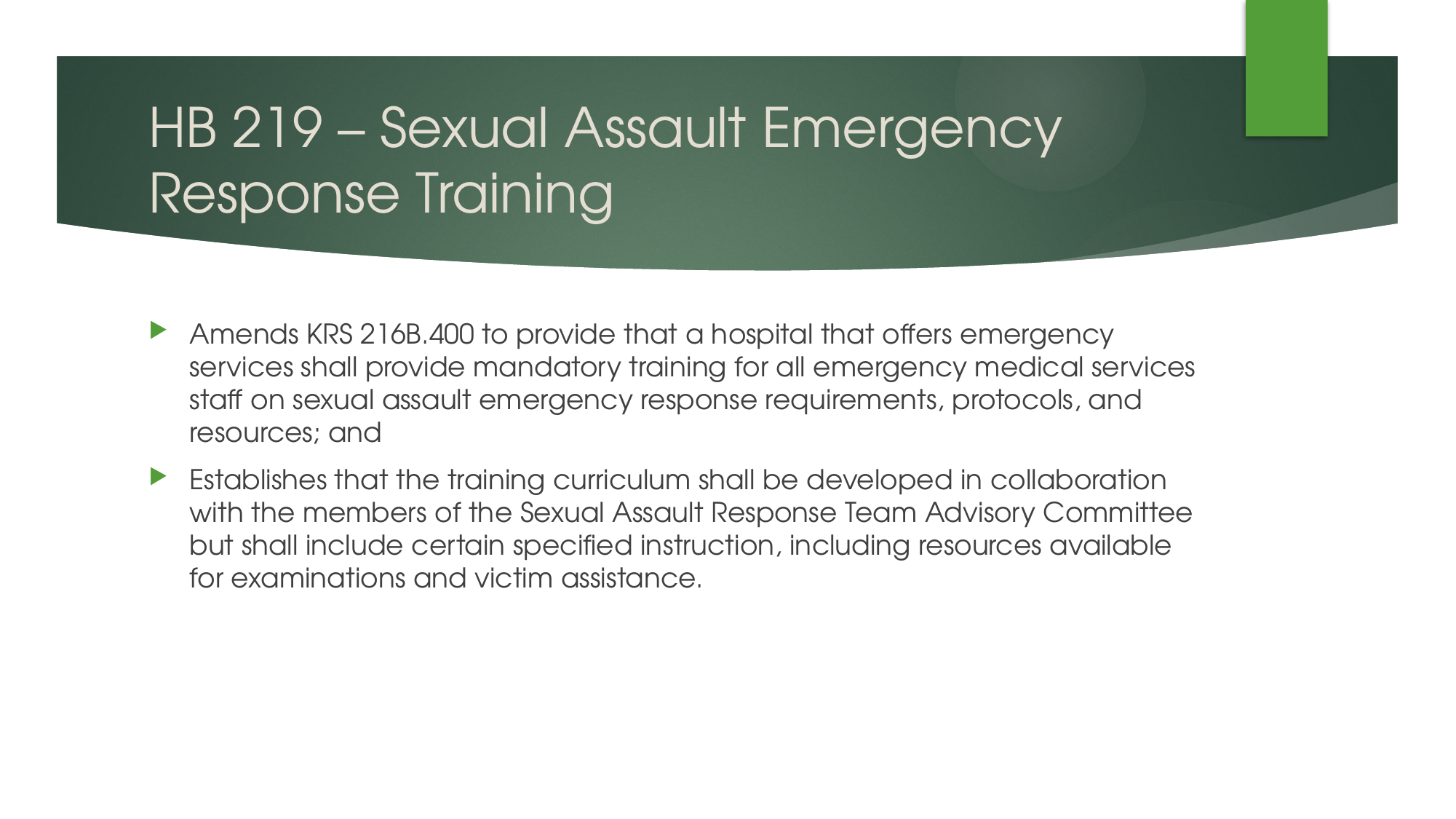

# HB 219 – Sexual Assault Emergency Response Training
Amends KRS 216B.400 to provide that a hospital that offers emergency services shall provide mandatory training for all emergency medical services staff on sexual assault emergency response requirements, protocols, and resources; and
Establishes that the training curriculum shall be developed in collaboration with the members of the Sexual Assault Response Team Advisory Committee but shall include certain specified instruction, including resources available for examinations and victim assistance.